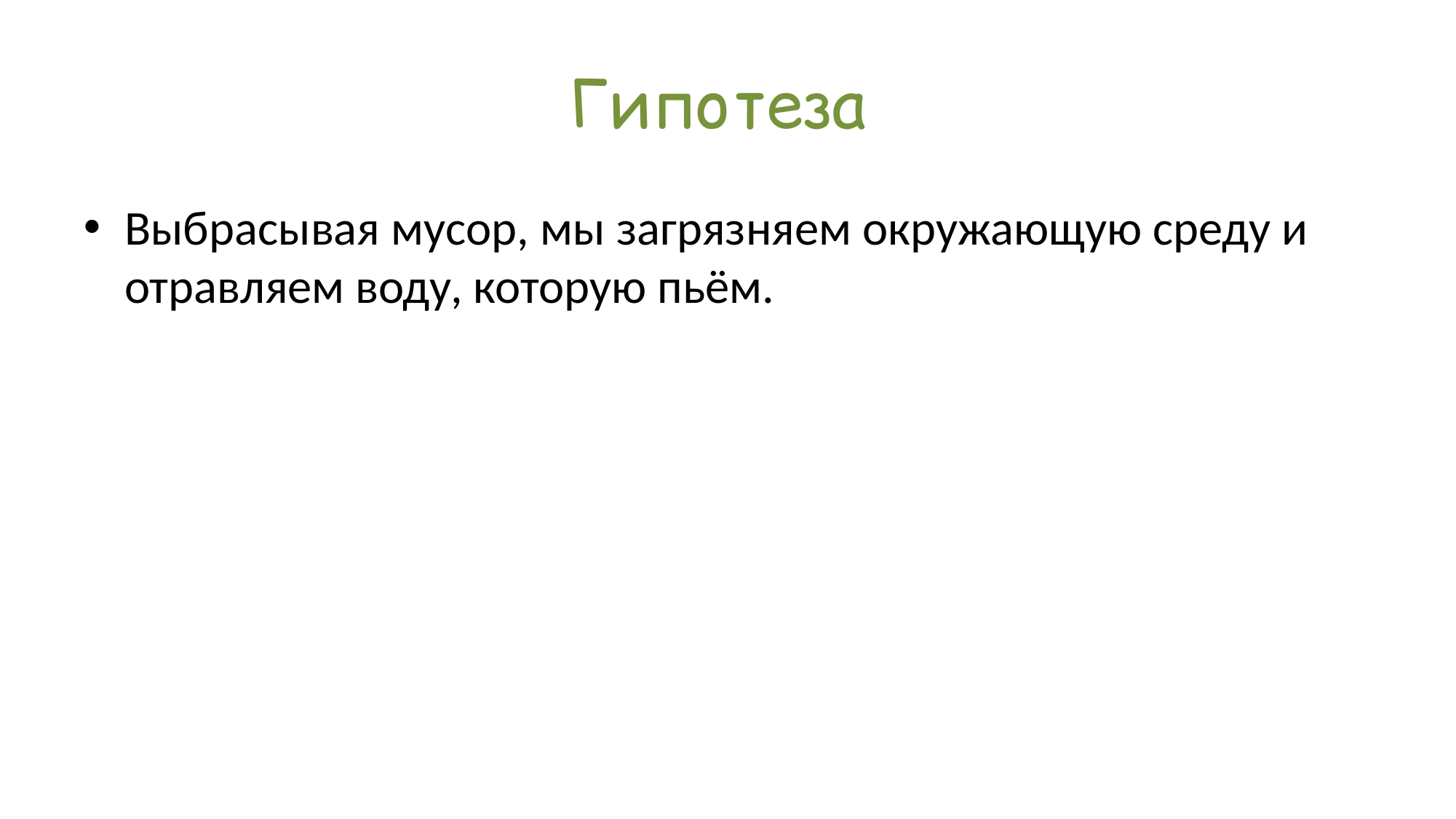

# Гипотеза
Выбрасывая мусор, мы загрязняем окружающую среду и отравляем воду, которую пьём.